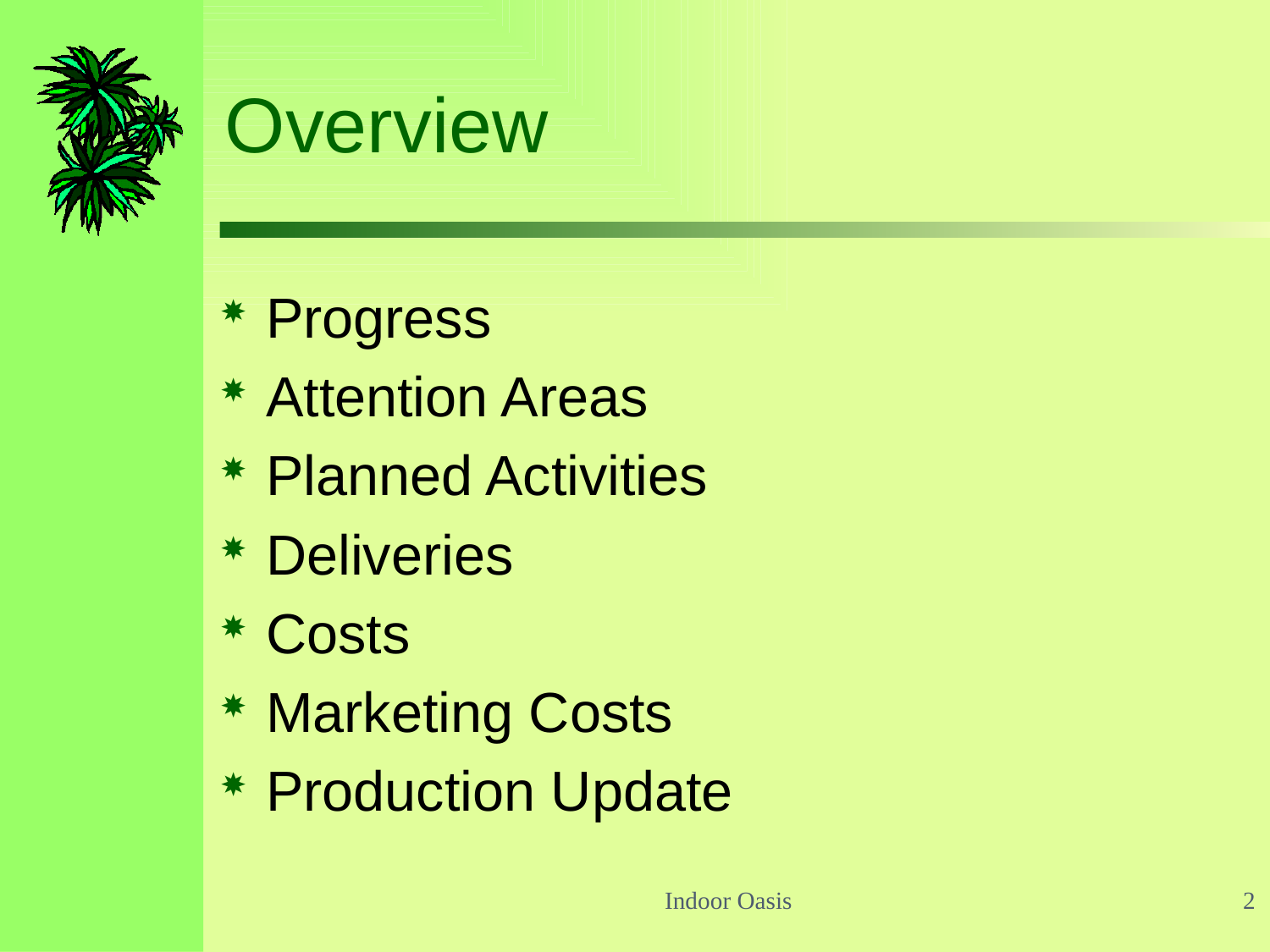

# Overview
Progress
Attention Areas
Planned Activities
Deliveries
Costs
Marketing Costs
Production Update
Indoor Oasis
2